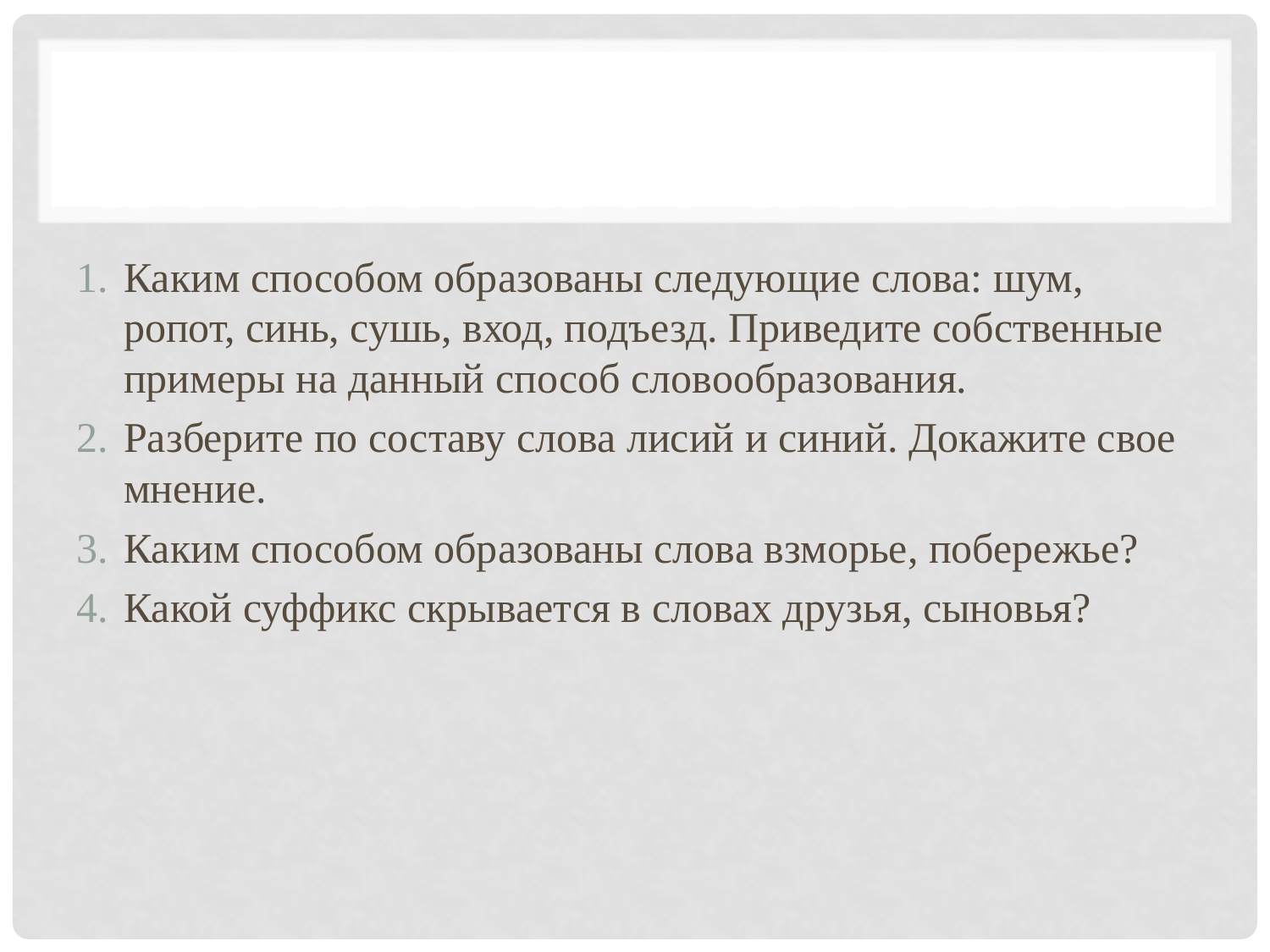

#
Каким способом образованы следующие слова: шум, ропот, синь, сушь, вход, подъезд. Приведите собственные примеры на данный способ словообразования.
Разберите по составу слова лисий и синий. Докажите свое мнение.
Каким способом образованы слова взморье, побережье?
Какой суффикс скрывается в словах друзья, сыновья?